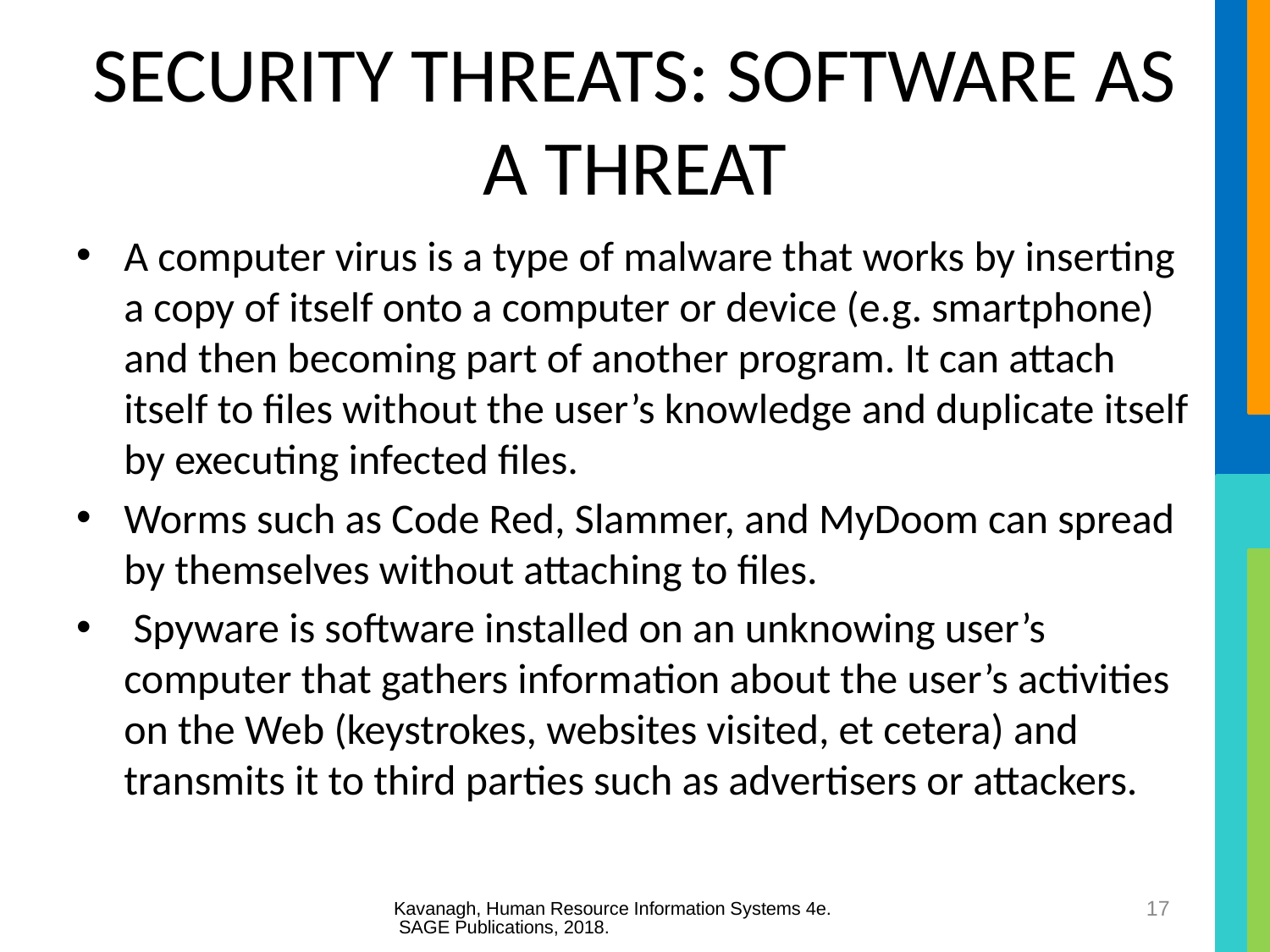

# SECURITY THREATS: SOFTWARE AS A THREAT
A computer virus is a type of malware that works by inserting a copy of itself onto a computer or device (e.g. smartphone) and then becoming part of another program. It can attach itself to files without the user’s knowledge and duplicate itself by executing infected files.
Worms such as Code Red, Slammer, and MyDoom can spread by themselves without attaching to files.
 Spyware is software installed on an unknowing user’s computer that gathers information about the user’s activities on the Web (keystrokes, websites visited, et cetera) and transmits it to third parties such as advertisers or attackers.
Kavanagh, Human Resource Information Systems 4e. SAGE Publications, 2018.
17